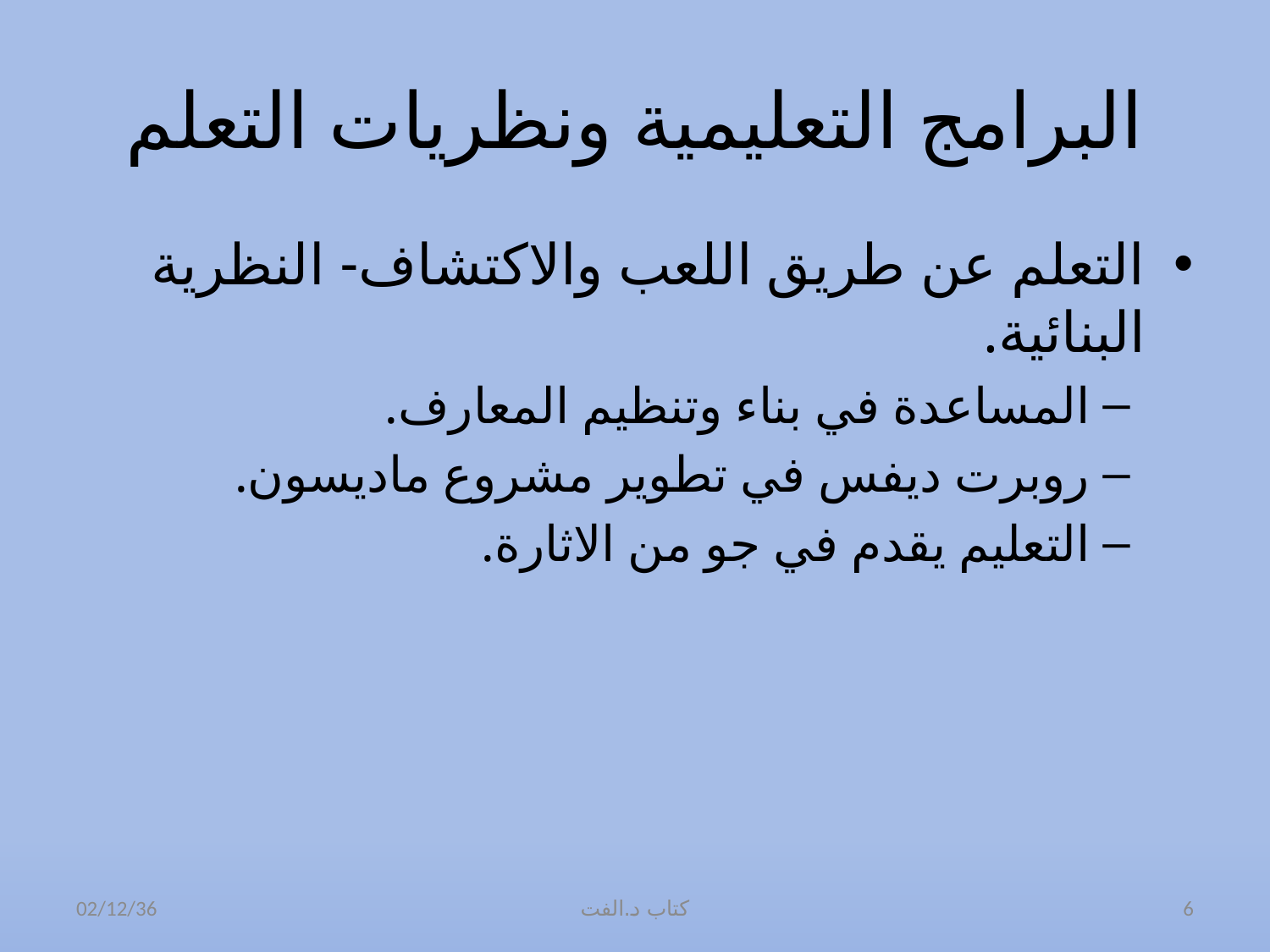

# البرامج التعليمية ونظريات التعلم
التعلم عن طريق اللعب والاكتشاف- النظرية البنائية.
المساعدة في بناء وتنظيم المعارف.
روبرت ديفس في تطوير مشروع ماديسون.
التعليم يقدم في جو من الاثارة.
02/12/36
كتاب د.الفت
6